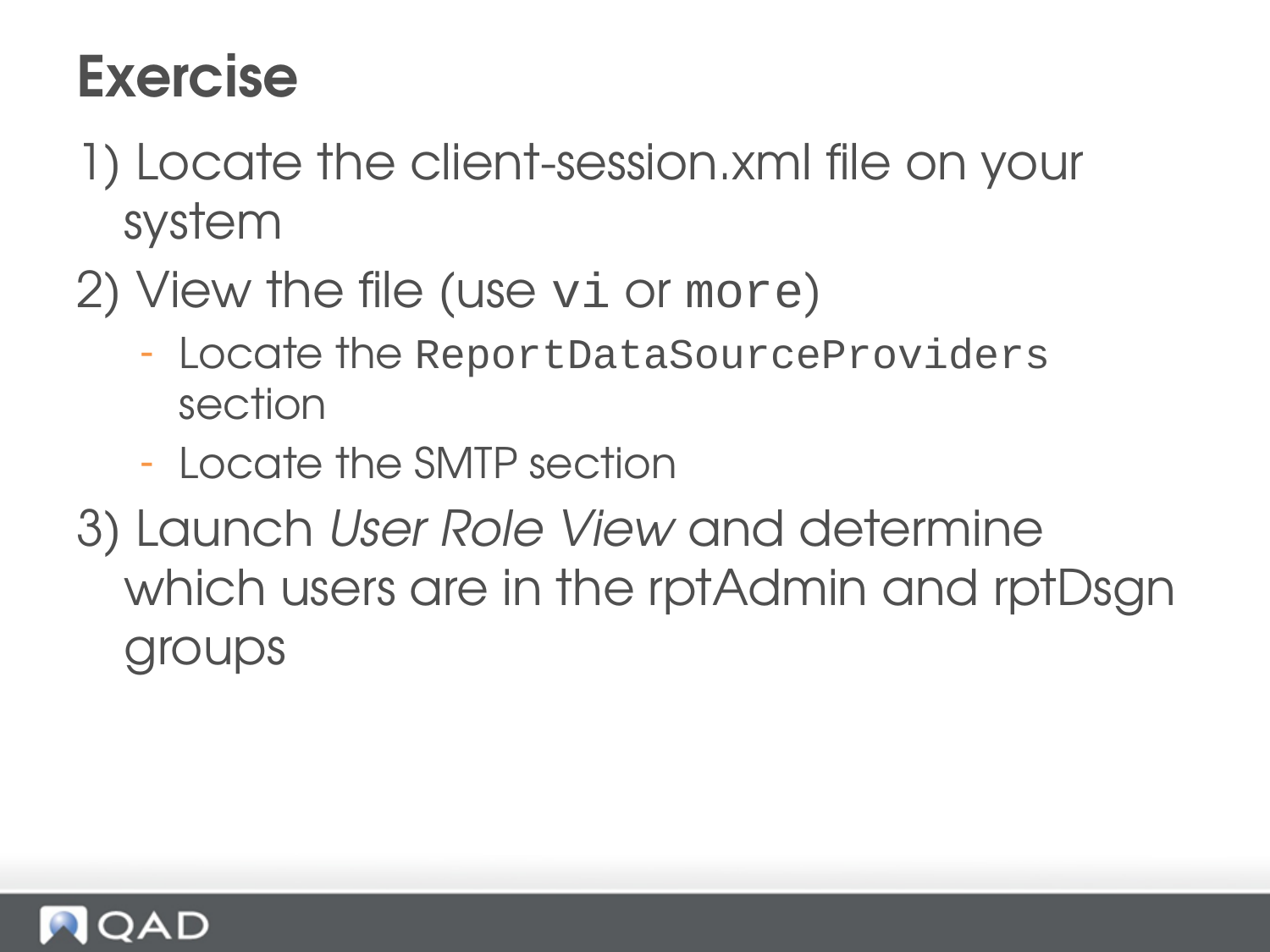

# Exercise
1) Locate the client-session.xml file on your system
2) View the file (use vi or more)
Locate the ReportDataSourceProviders section
Locate the SMTP section
3) Launch User Role View and determine which users are in the rptAdmin and rptDsgn groups